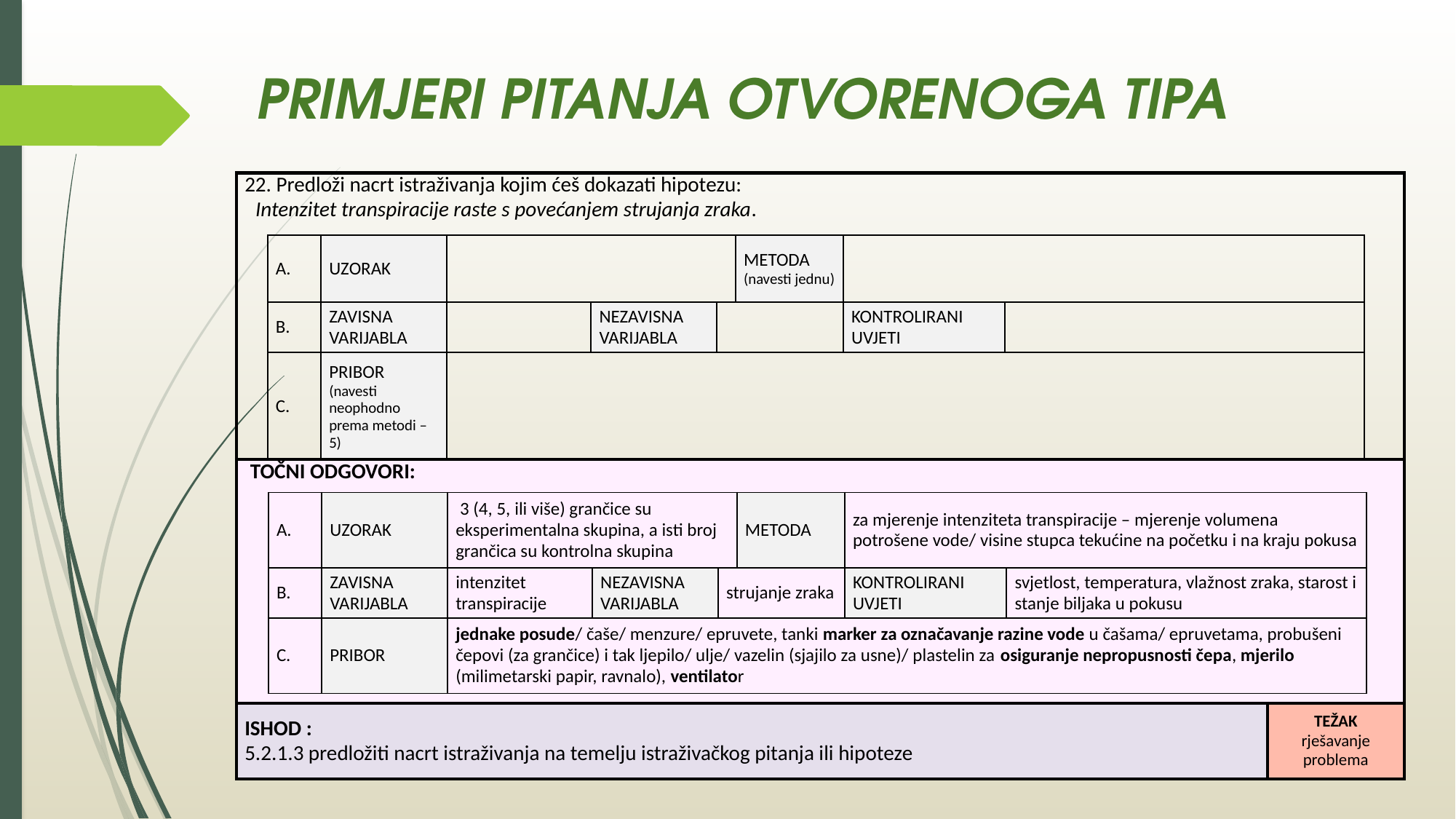

# PRIMJERI PITANJA OTVORENOGA TIPA
| 22. Predloži nacrt istraživanja kojim ćeš dokazati hipotezu: Intenzitet transpiracije raste s povećanjem strujanja zraka. |  |
| --- | --- |
| TOČNI ODGOVORI: |  |
| ISHOD : 5.2.1.3 predložiti nacrt istraživanja na temelju istraživačkog pitanja ili hipoteze | TEŽAK rješavanje problema |
| A. | UZORAK |  |  |  | METODA (navesti jednu) |  |  |
| --- | --- | --- | --- | --- | --- | --- | --- |
| B. | ZAVISNA VARIJABLA |  | NEZAVISNA VARIJABLA |  |  | KONTROLIRANI UVJETI |  |
| C. | PRIBOR (navesti neophodno prema metodi –5) |  |  |  |  |  |  |
| A. | UZORAK | 3 (4, 5, ili više) grančice su eksperimentalna skupina, a isti broj grančica su kontrolna skupina |  |  | METODA | za mjerenje intenziteta transpiracije – mjerenje volumena potrošene vode/ visine stupca tekućine na početku i na kraju pokusa |  |
| --- | --- | --- | --- | --- | --- | --- | --- |
| B. | ZAVISNA VARIJABLA | intenzitet transpiracije | NEZAVISNA VARIJABLA | strujanje zraka |  | KONTROLIRANI UVJETI | svjetlost, temperatura, vlažnost zraka, starost i stanje biljaka u pokusu |
| C. | PRIBOR | jednake posude/ čaše/ menzure/ epruvete, tanki marker za označavanje razine vode u čašama/ epruvetama, probušeni čepovi (za grančice) i tak ljepilo/ ulje/ vazelin (sjajilo za usne)/ plastelin za osiguranje nepropusnosti čepa, mjerilo (milimetarski papir, ravnalo), ventilator |  |  |  |  |  |